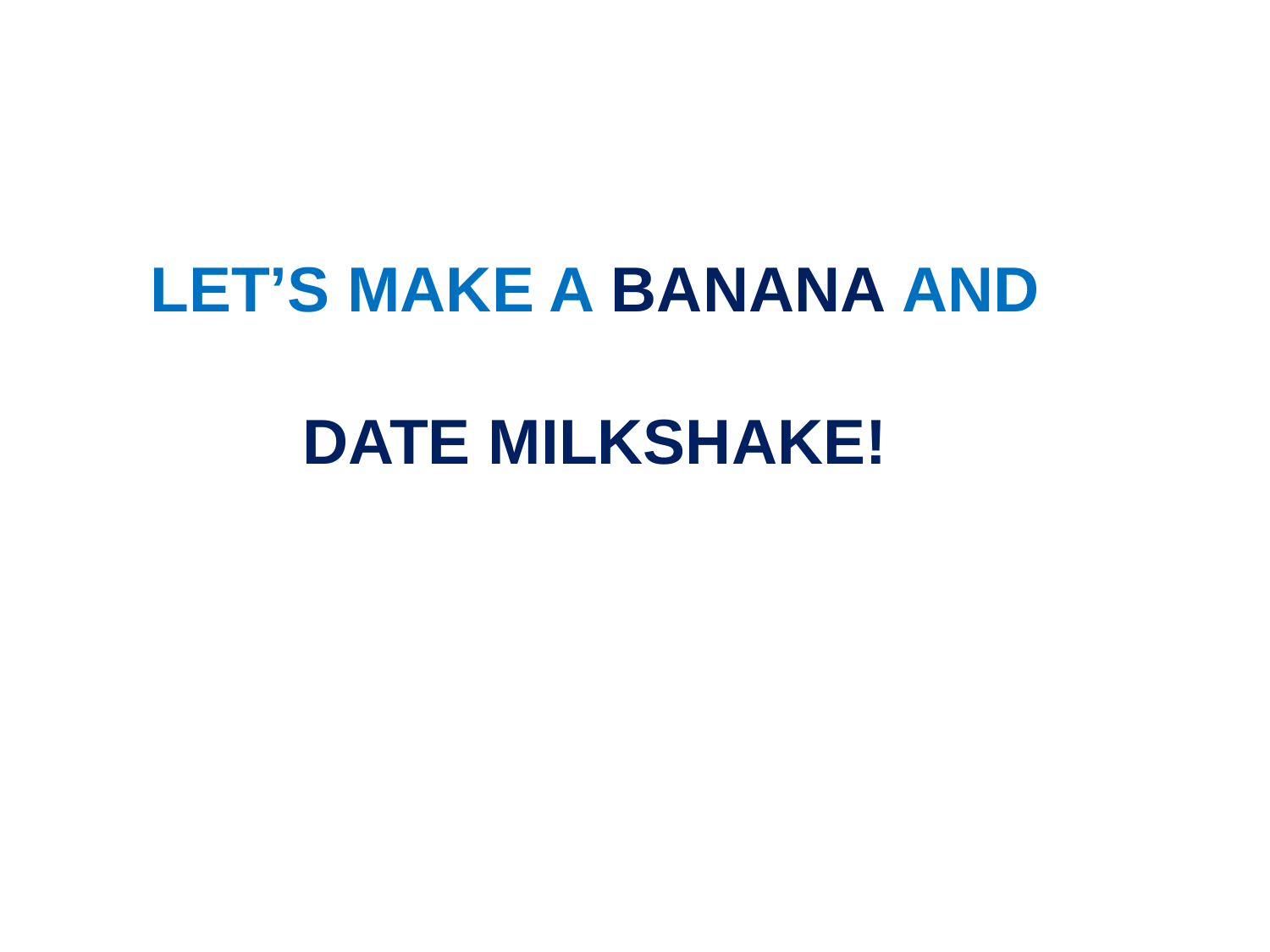

LET’S MAKE A BANANA AND DATE MILKSHAKE!